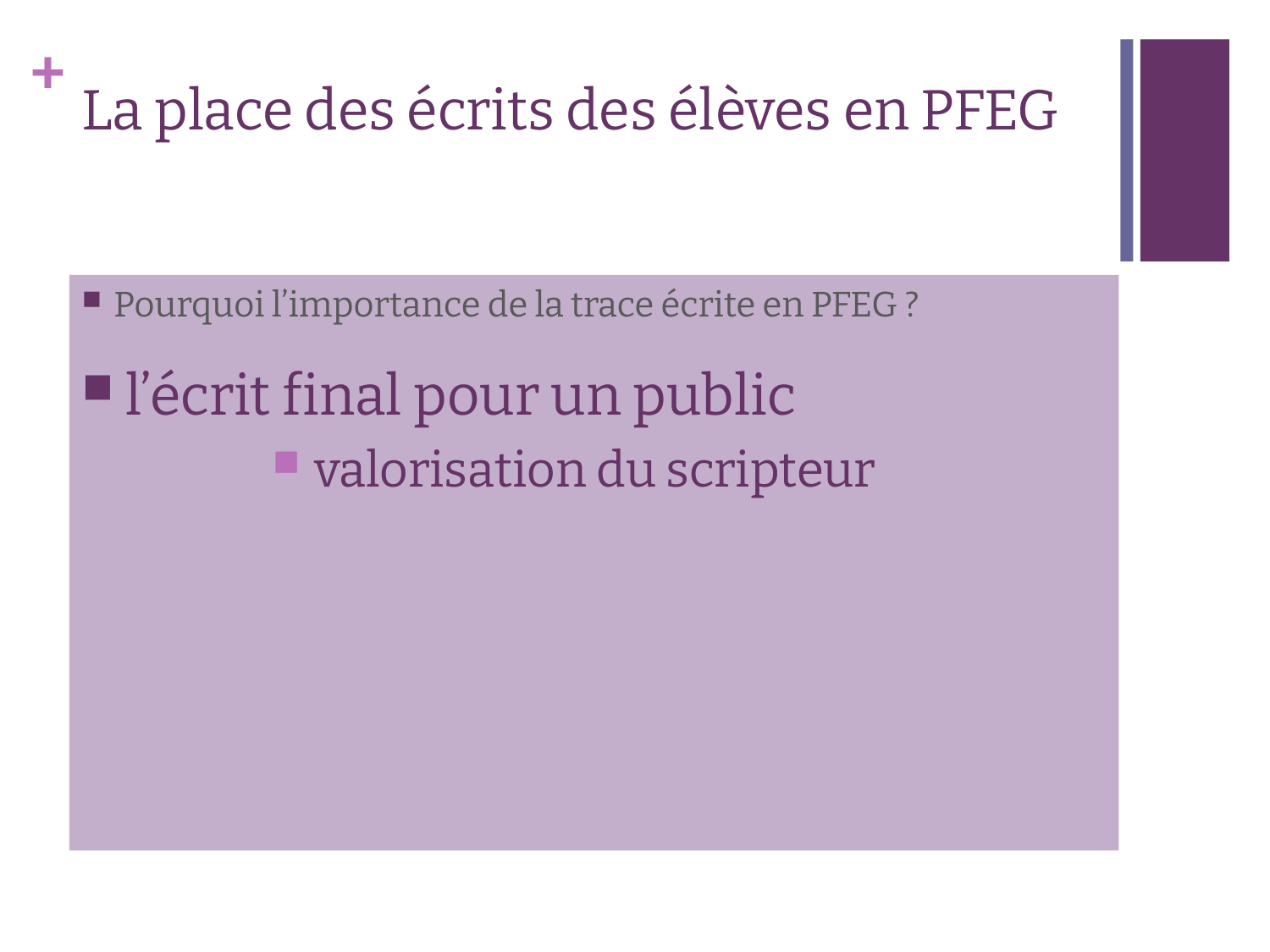

La place des écrits des élèves en PFEG
Pourquoi l’importance de la trace écrite en PFEG ?
 l’écrit final pour un public
 valorisation du scripteur